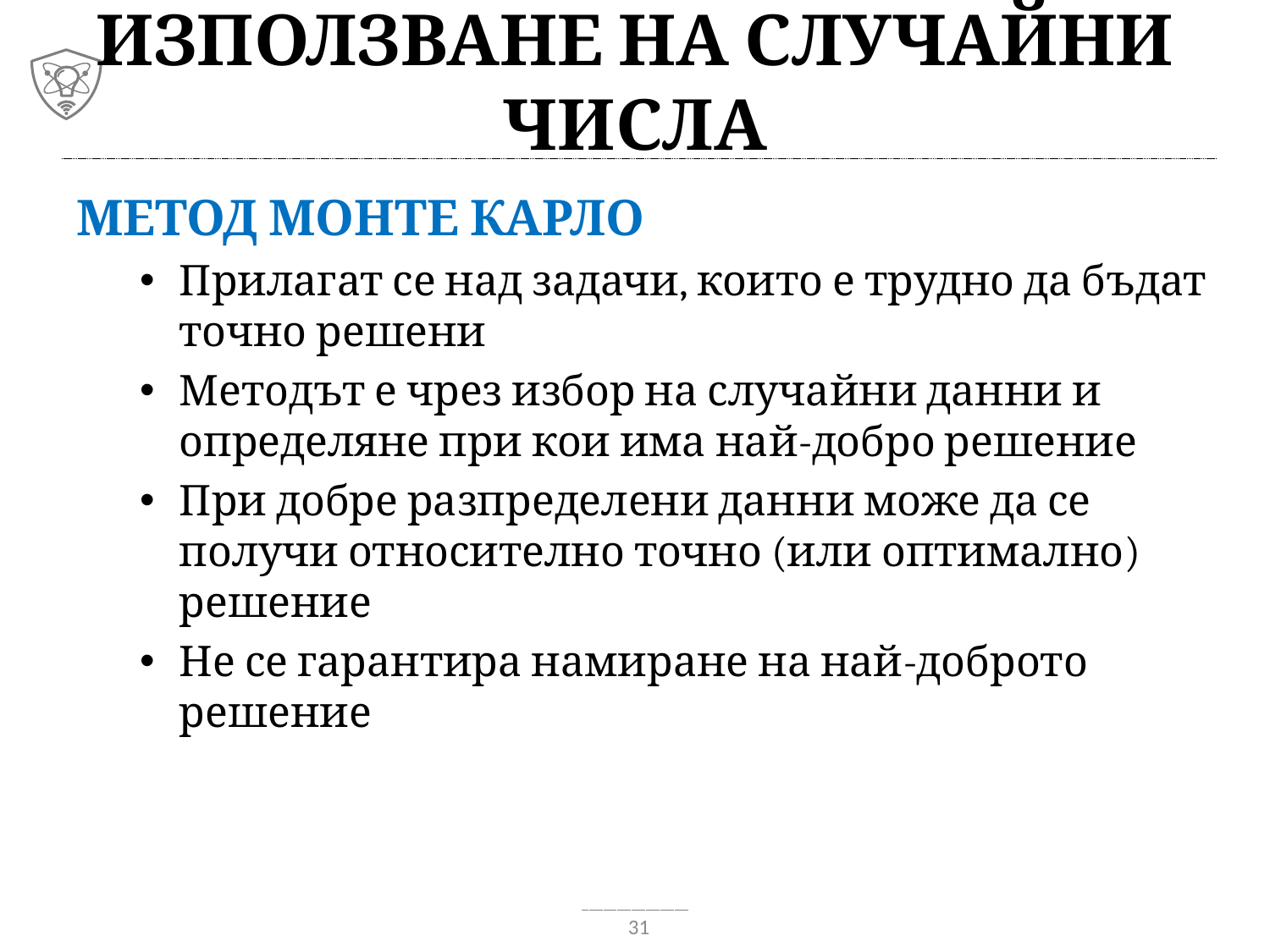

# Използване на случайни числа
Метод Монте Карло
Прилагат се над задачи, които е трудно да бъдат точно решени
Методът е чрез избор на случайни данни и определяне при кои има най-добро решение
При добре разпределени данни може да се получи относително точно (или оптимално) решение
Не се гарантира намиране на най-доброто решение
31